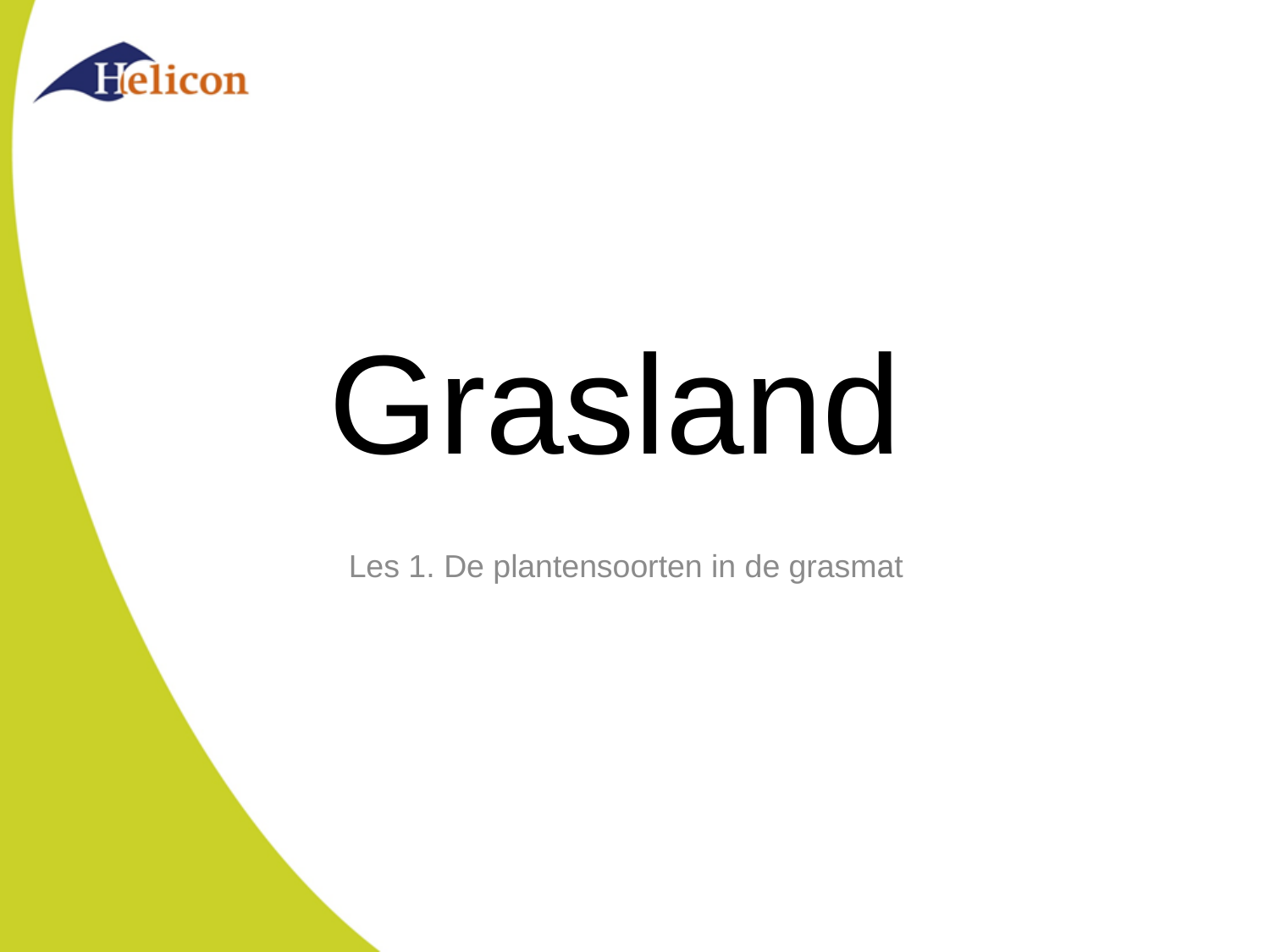

# Grasland
Les 1. De plantensoorten in de grasmat